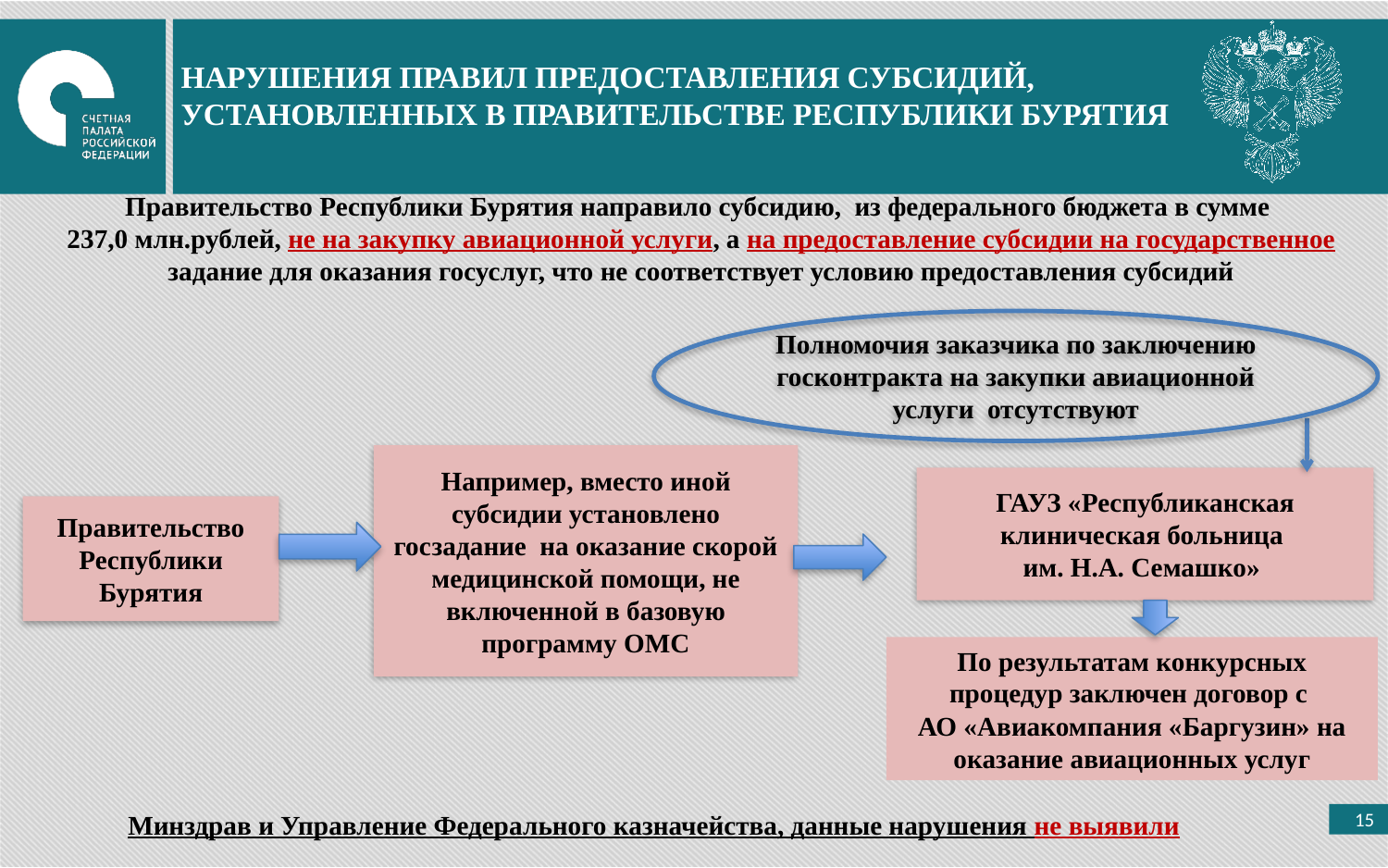

НАРУШЕНИЯ ПРАВИЛ ПРЕДОСТАВЛЕНИЯ СУБСИДИЙ, УСТАНОВЛЕННЫХ В ПРАВИТЕЛЬСТВЕ РЕСПУБЛИКИ БУРЯТИЯ
Правительство Республики Бурятия направило субсидию,  из федерального бюджета в сумме
237,0 млн.рублей, не на закупку авиационной услуги, а на предоставление субсидии на государственное задание для оказания госуслуг, что не соответствует условию предоставления субсидий
Полномочия заказчика по заключению госконтракта на закупки авиационной услуги  отсутствуют
Например, вместо иной субсидии установлено госзадание  на оказание скорой медицинской помощи, не включенной в базовую программу ОМС
ГАУЗ «Республиканская клиническая больница
им. Н.А. Семашко»
Правительство Республики Бурятия

По результатам конкурсных процедур заключен договор с
АО «Авиакомпания «Баргузин» на оказание авиационных услуг
Минздрав и Управление Федерального казначейства, данные нарушения не выявили